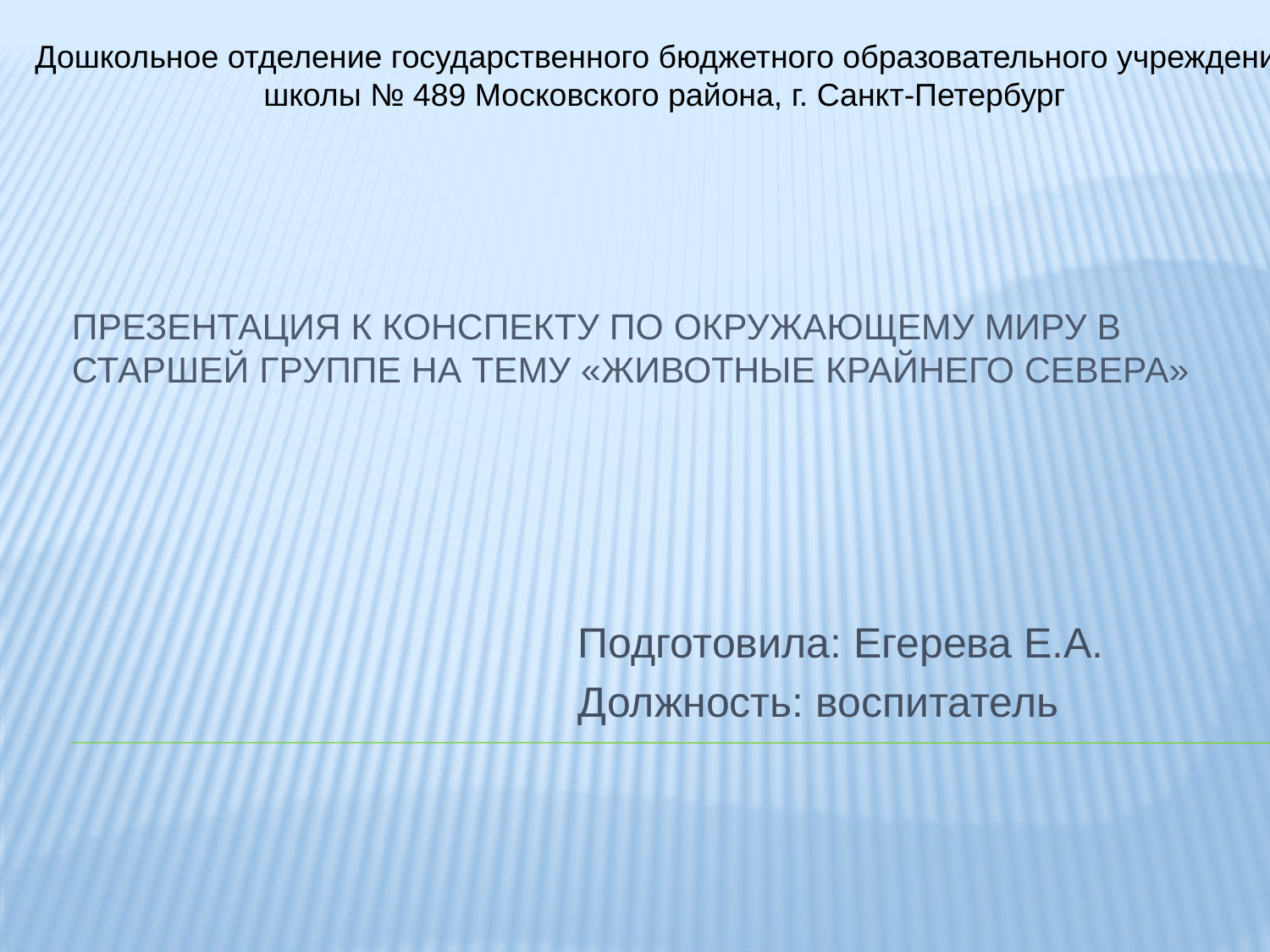

Дошкольное отделение государственного бюджетного образовательного учреждения школы № 489 Московского района, г. Санкт-Петербург
# Презентация к конспекту по окружающему миру в старшей группе на тему «Животные крайнего Севера»
Подготовила: Егерева Е.А.
Должность: воспитатель